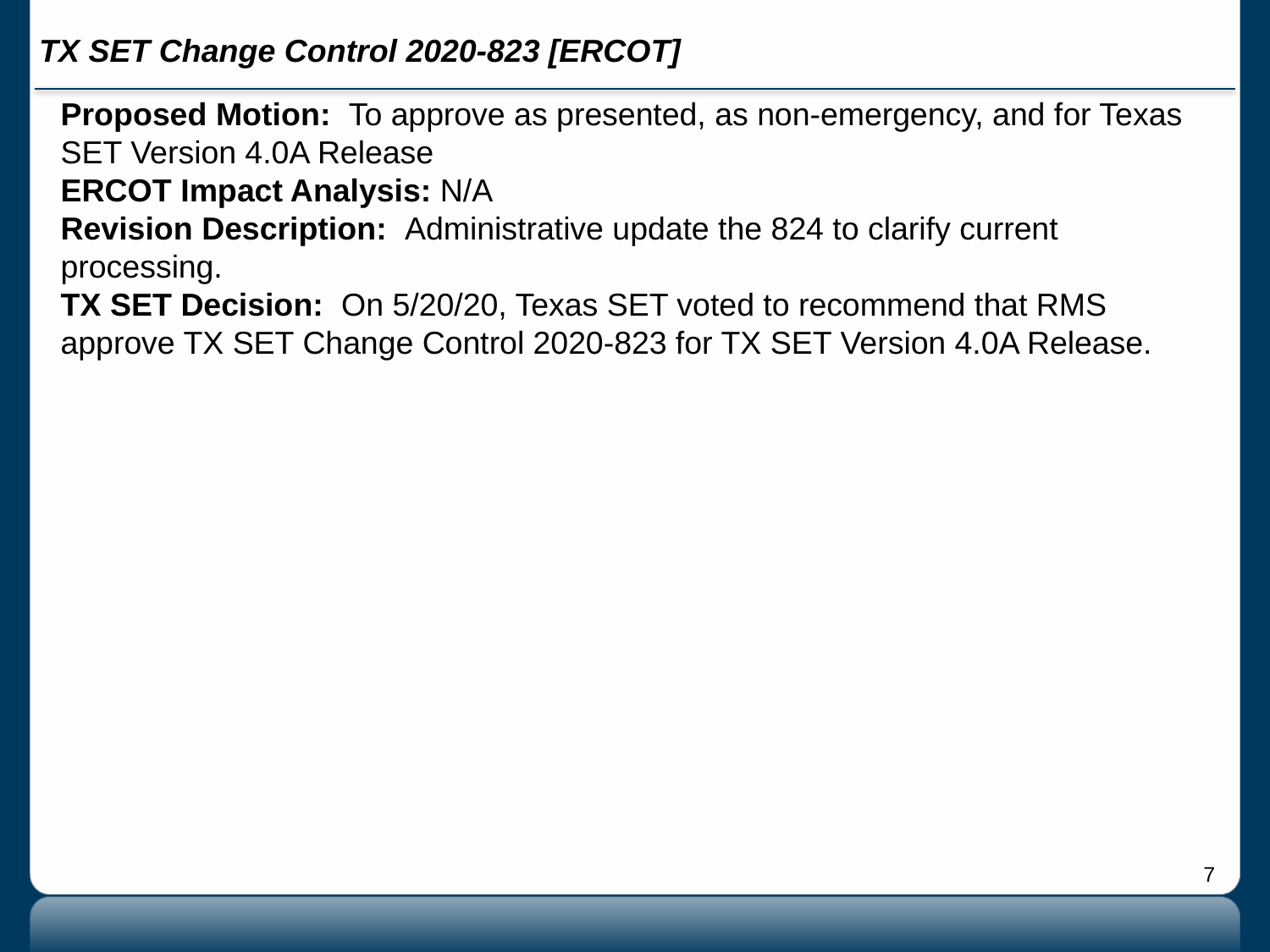

# TX SET Change Control 2020-823 [ERCOT]
Proposed Motion:  To approve as presented, as non-emergency, and for Texas SET Version 4.0A Release
ERCOT Impact Analysis: N/A
Revision Description:  Administrative update the 824 to clarify current processing.
TX SET Decision:  On 5/20/20, Texas SET voted to recommend that RMS approve TX SET Change Control 2020-823 for TX SET Version 4.0A Release.